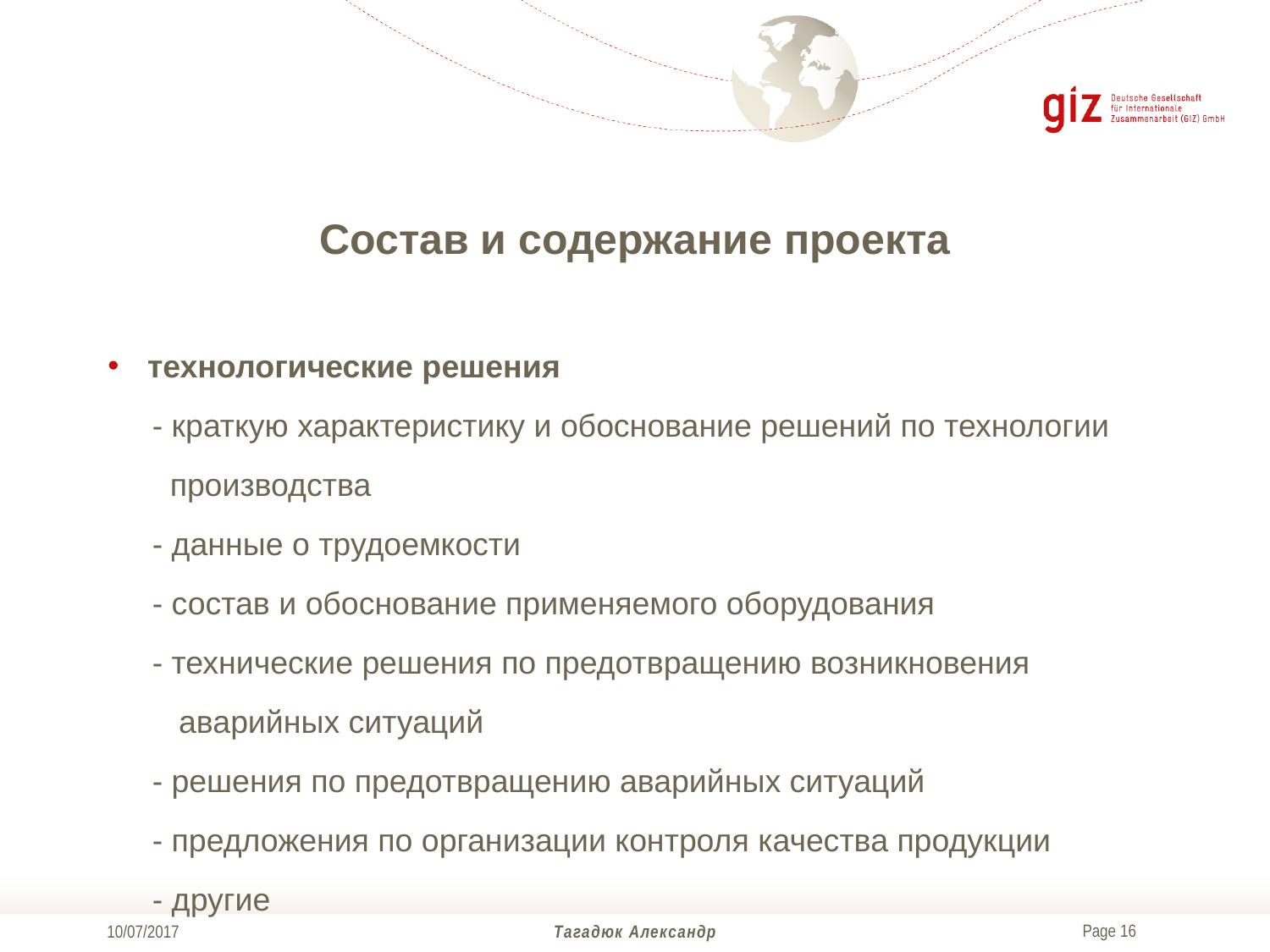

# Состав и содержание проекта
технологические решения
     - краткую характеристику и обоснование решений по технологии
       производства
     - данные о трудоемкости
     - состав и обоснование применяемого оборудования
     - технические решения по предотвращению возникновения
        аварийных ситуаций
     - решения по предотвращению аварийных ситуаций
     - предложения по организации контроля качества продукции
     - другие
10/07/2017
Тагадюк Александр